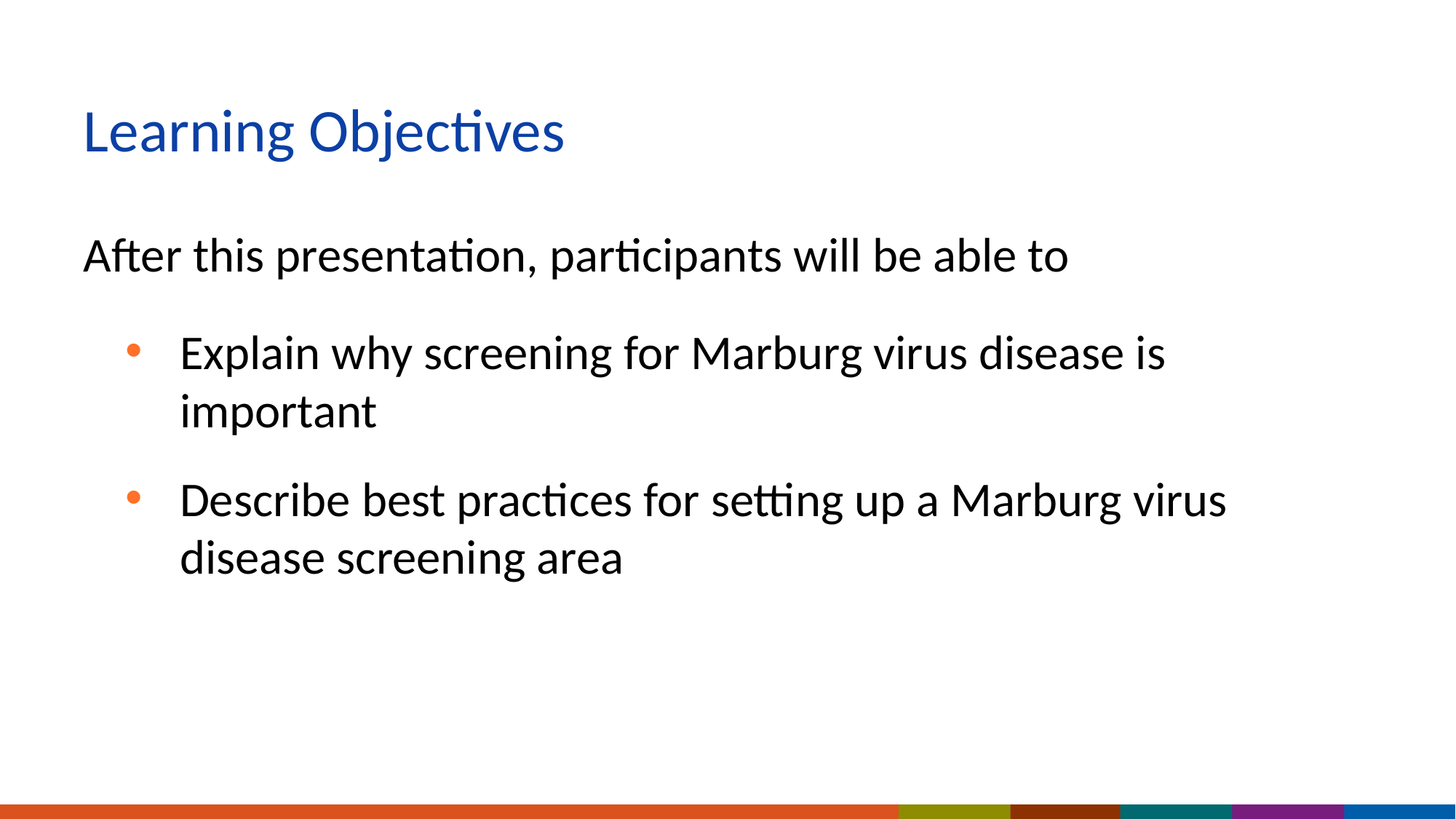

# Learning Objectives
After this presentation, participants will be able to
Explain why screening for Marburg virus disease is important
Describe best practices for setting up a Marburg virus disease screening area